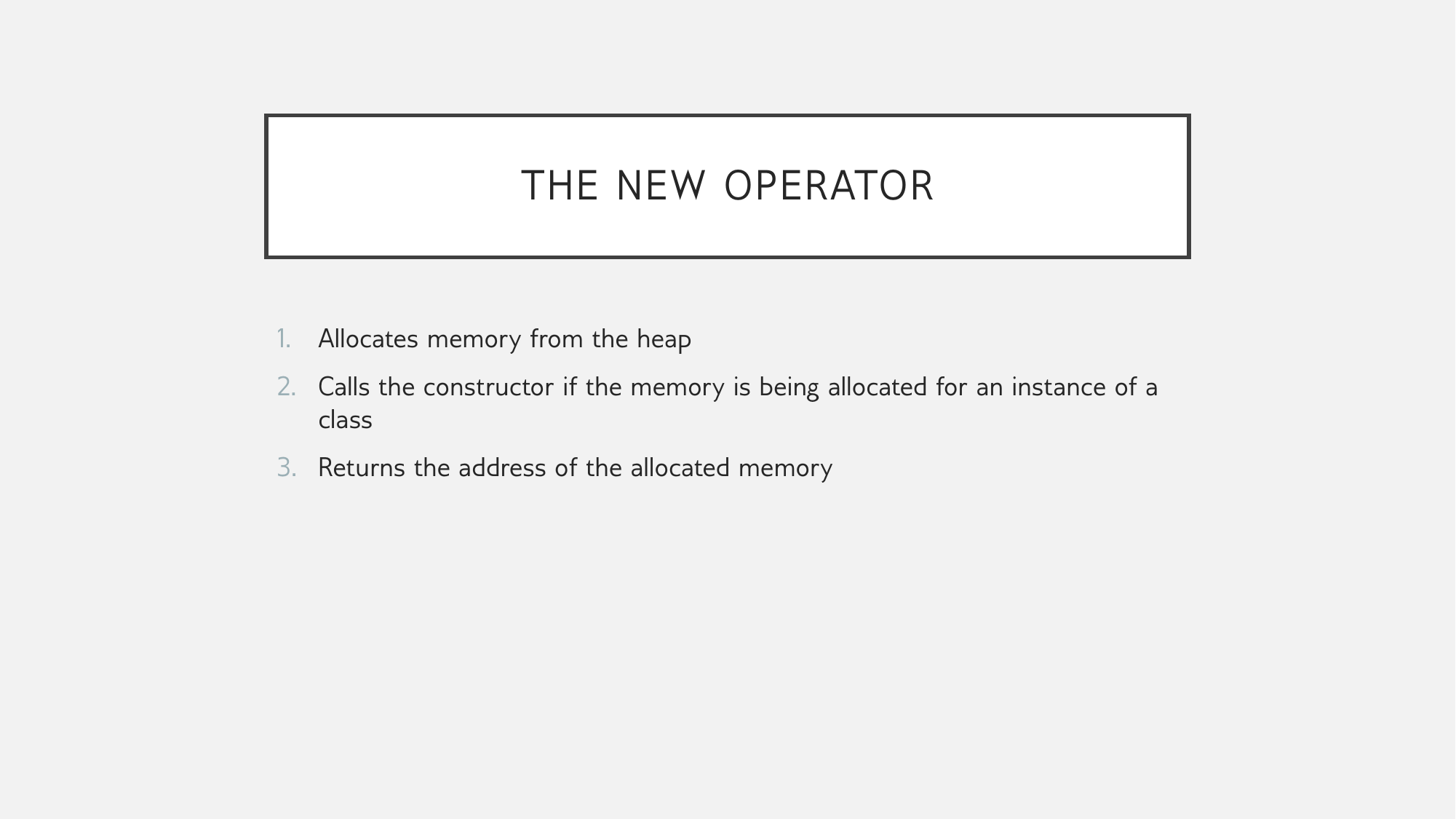

# The new Operator
Allocates memory from the heap
Calls the constructor if the memory is being allocated for an instance of a class
Returns the address of the allocated memory